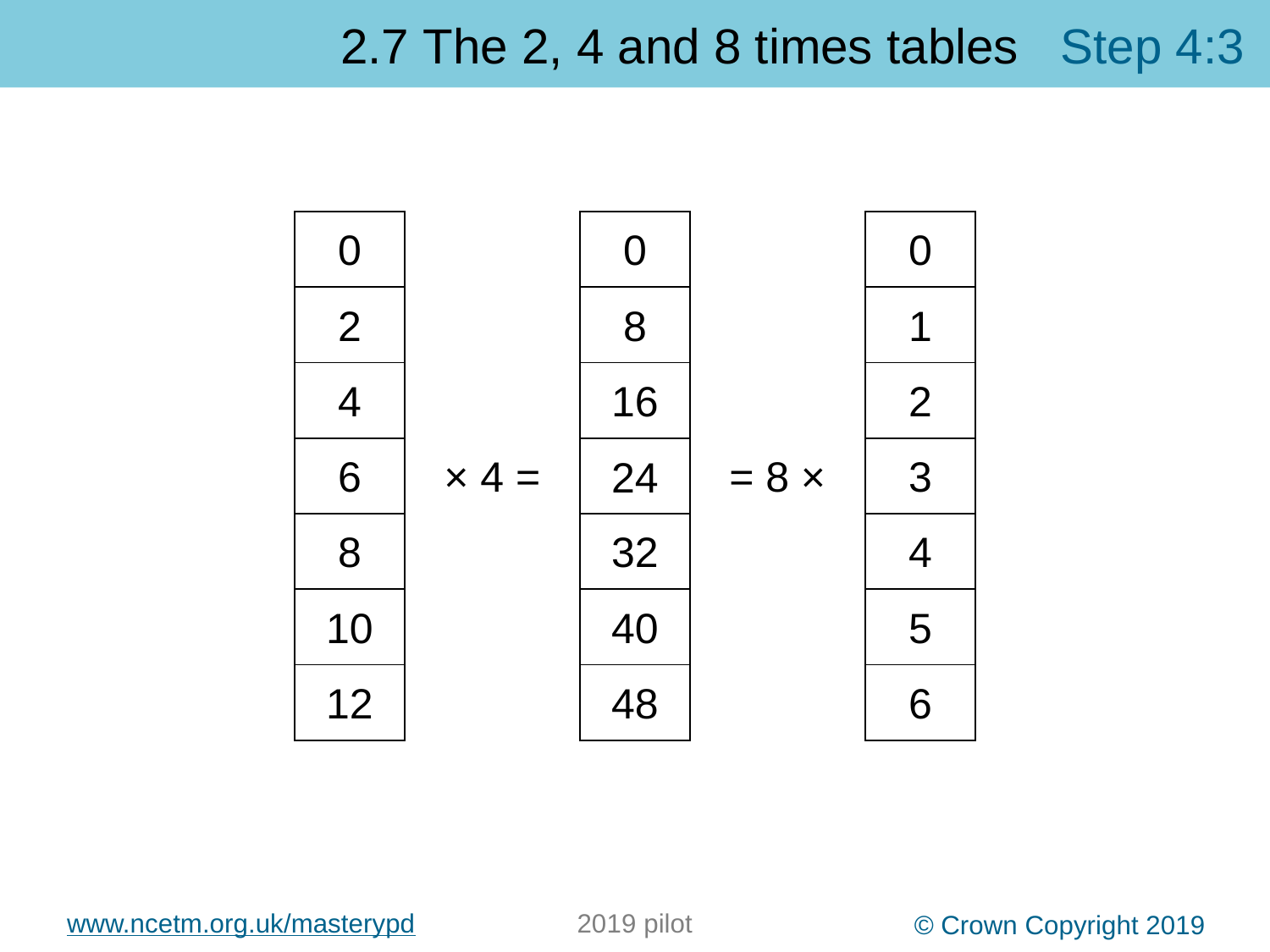

2.7 The 2, 4 and 8 times tables   Step 4:3
| 0 | × 4 = | 0 | = 8 × | 0 |
| --- | --- | --- | --- | --- |
| 2 |  | 10 |  | 1 |
| 4 |  |  |  | 2 |
| 6 |  |  |  | 3 |
| 8 |  |  |  | 4 |
| 10 |  |  |  | 5 |
| 12 |  |  |  | 6 |
8
16
24
32
40
48